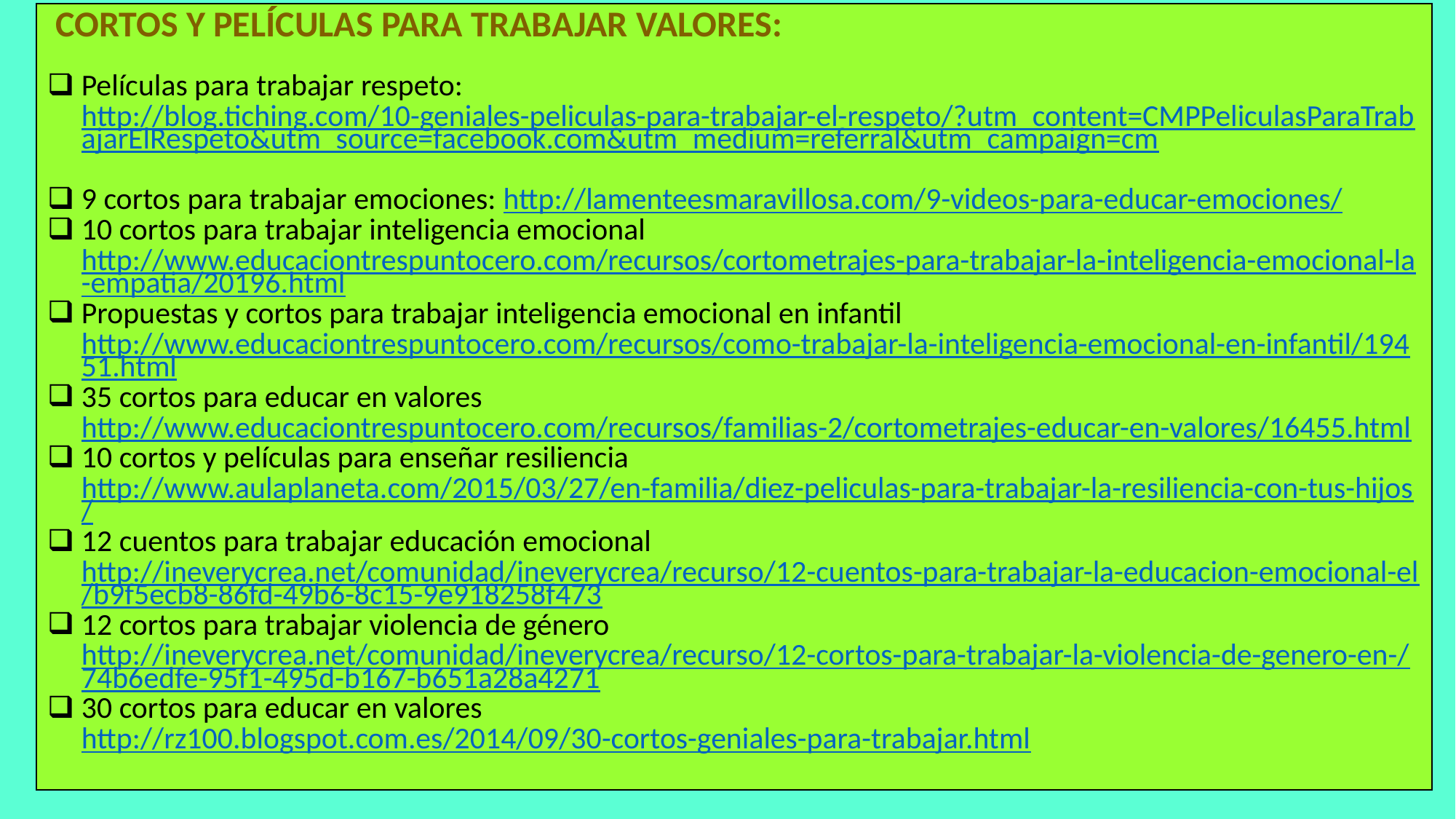

| CORTOS Y PELÍCULAS PARA TRABAJAR VALORES: Películas para trabajar respeto: http://blog.tiching.com/10-geniales-peliculas-para-trabajar-el-respeto/?utm\_content=CMPPeliculasParaTrabajarElRespeto&utm\_source=facebook.com&utm\_medium=referral&utm\_campaign=cm 9 cortos para trabajar emociones: http://lamenteesmaravillosa.com/9-videos-para-educar-emociones/ 10 cortos para trabajar inteligencia emocional http://www.educaciontrespuntocero.com/recursos/cortometrajes-para-trabajar-la-inteligencia-emocional-la-empatia/20196.html Propuestas y cortos para trabajar inteligencia emocional en infantil http://www.educaciontrespuntocero.com/recursos/como-trabajar-la-inteligencia-emocional-en-infantil/19451.html 35 cortos para educar en valores http://www.educaciontrespuntocero.com/recursos/familias-2/cortometrajes-educar-en-valores/16455.html 10 cortos y películas para enseñar resiliencia http://www.aulaplaneta.com/2015/03/27/en-familia/diez-peliculas-para-trabajar-la-resiliencia-con-tus-hijos/ 12 cuentos para trabajar educación emocional http://ineverycrea.net/comunidad/ineverycrea/recurso/12-cuentos-para-trabajar-la-educacion-emocional-el/b9f5ecb8-86fd-49b6-8c15-9e918258f473 12 cortos para trabajar violencia de género http://ineverycrea.net/comunidad/ineverycrea/recurso/12-cortos-para-trabajar-la-violencia-de-genero-en-/74b6edfe-95f1-495d-b167-b651a28a4271 30 cortos para educar en valores http://rz100.blogspot.com.es/2014/09/30-cortos-geniales-para-trabajar.html |
| --- |
58